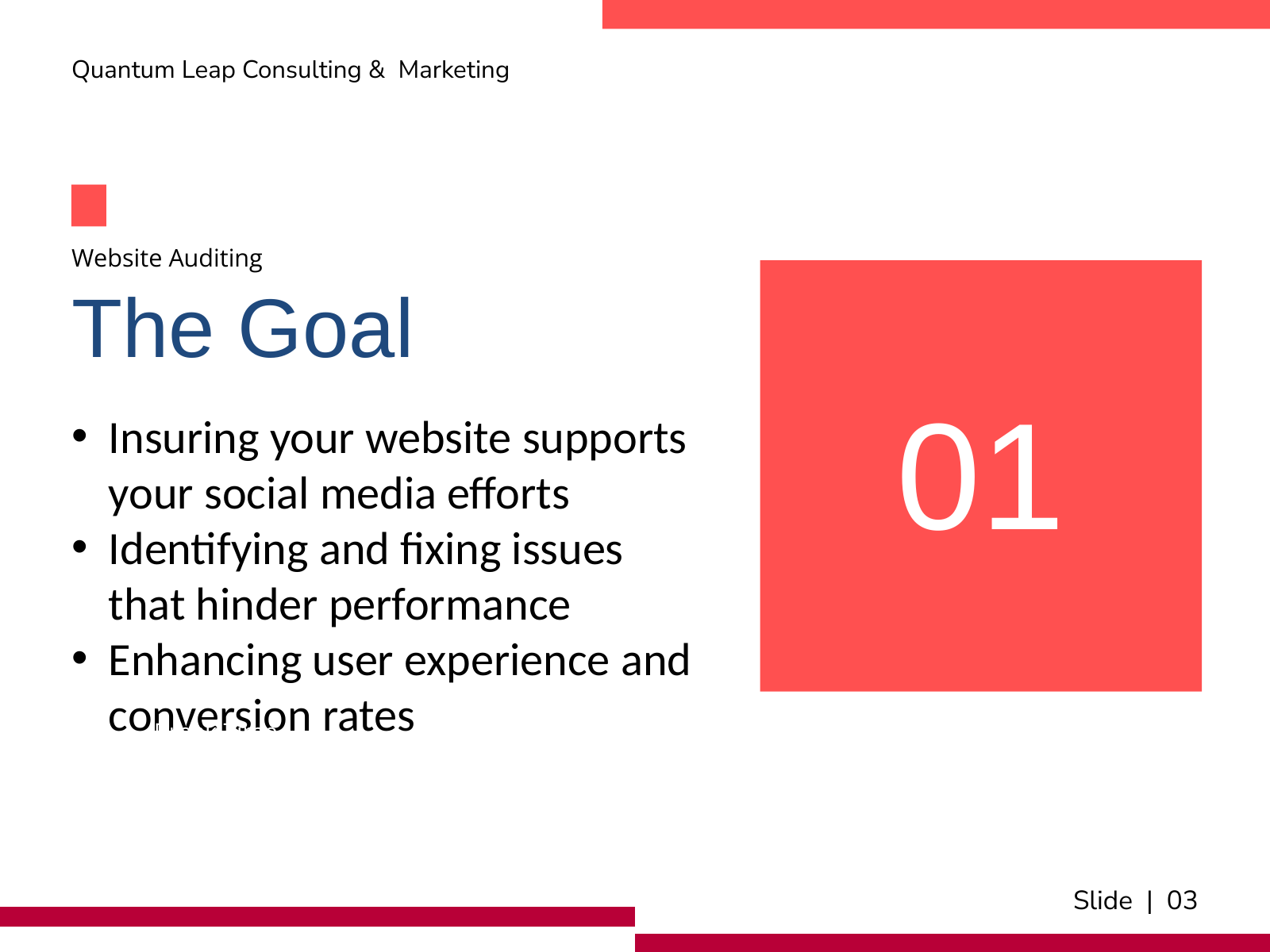

Quantum Leap Consulting &  Marketing

Website Auditing

The Goal
01
Insuring your website supports your social media efforts
Identifying and fixing issues that hinder performance
Enhancing user experience and conversion rates
Break Time
Slide  |  03